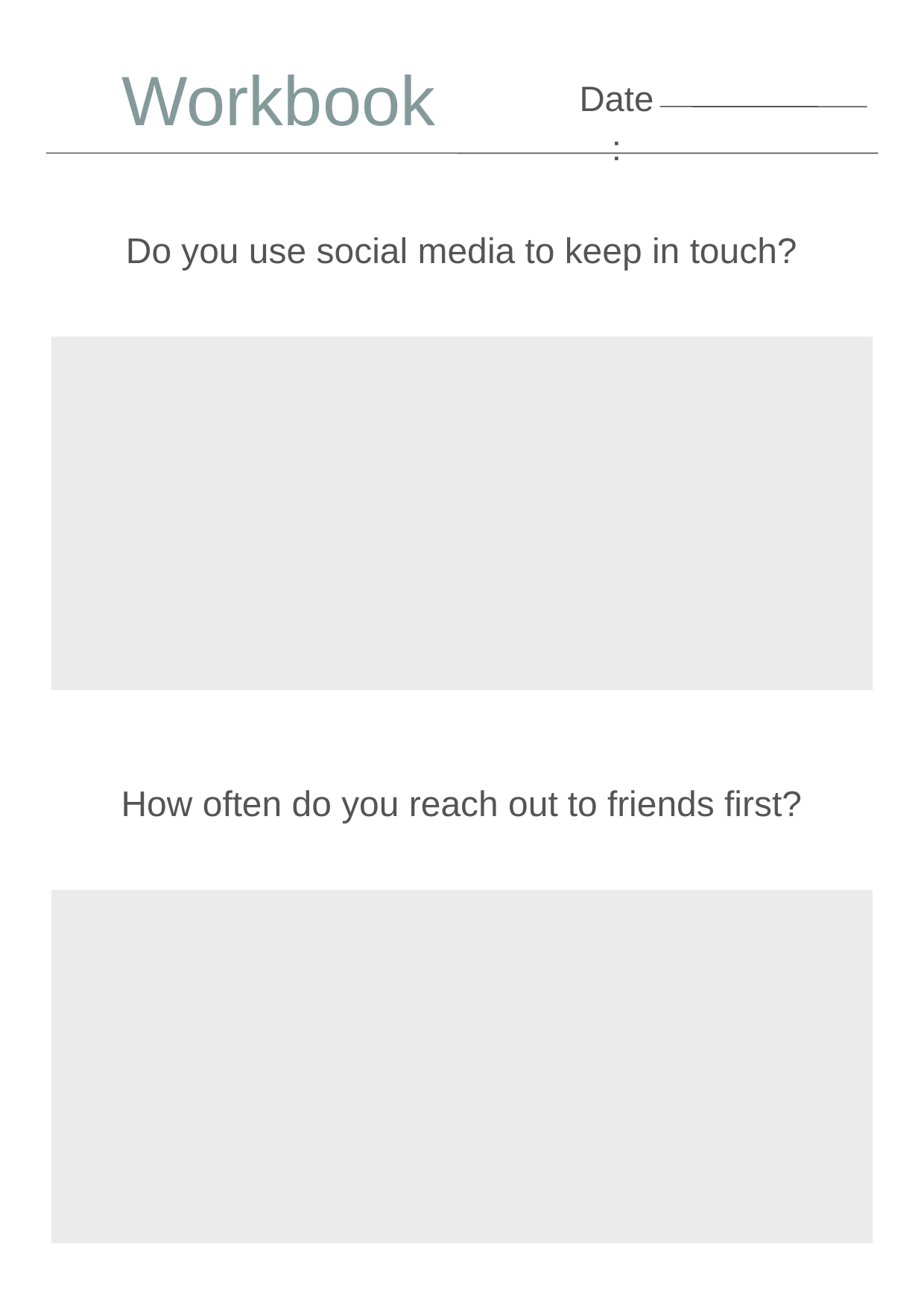

Workbook
Date:

Do you use social media to keep in touch?

How often do you reach out to friends first?